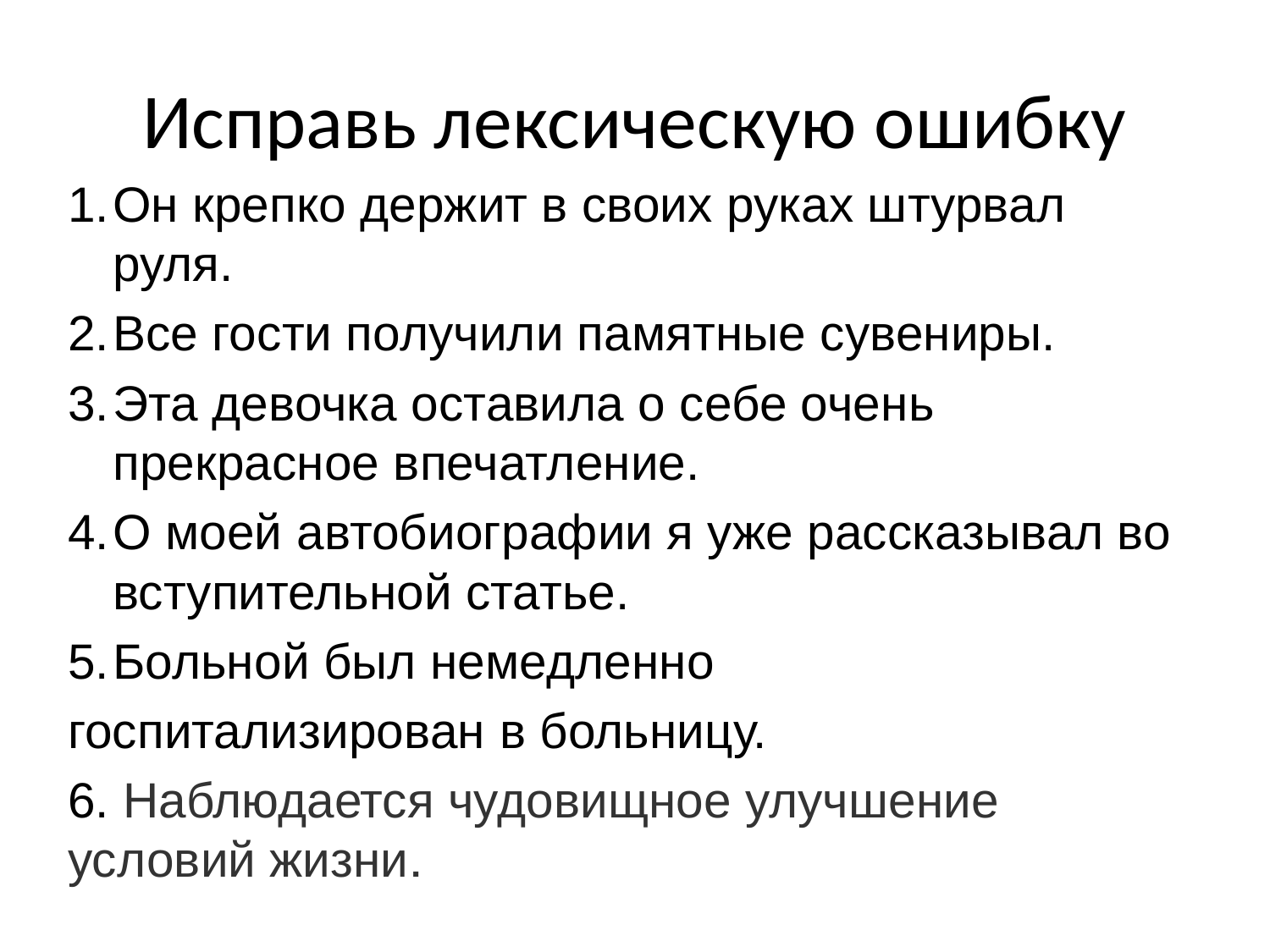

# Исправь лексическую ошибку
Он крепко держит в своих руках штурвал руля.
Все гости получили памятные сувениры.
Эта девочка оставила о себе очень прекрасное впечатление.
О моей автобиографии я уже рассказывал во вступительной статье.
Больной был немедленно
госпитализирован в больницу.
6. Наблюдается чудовищное улучшение условий жизни.